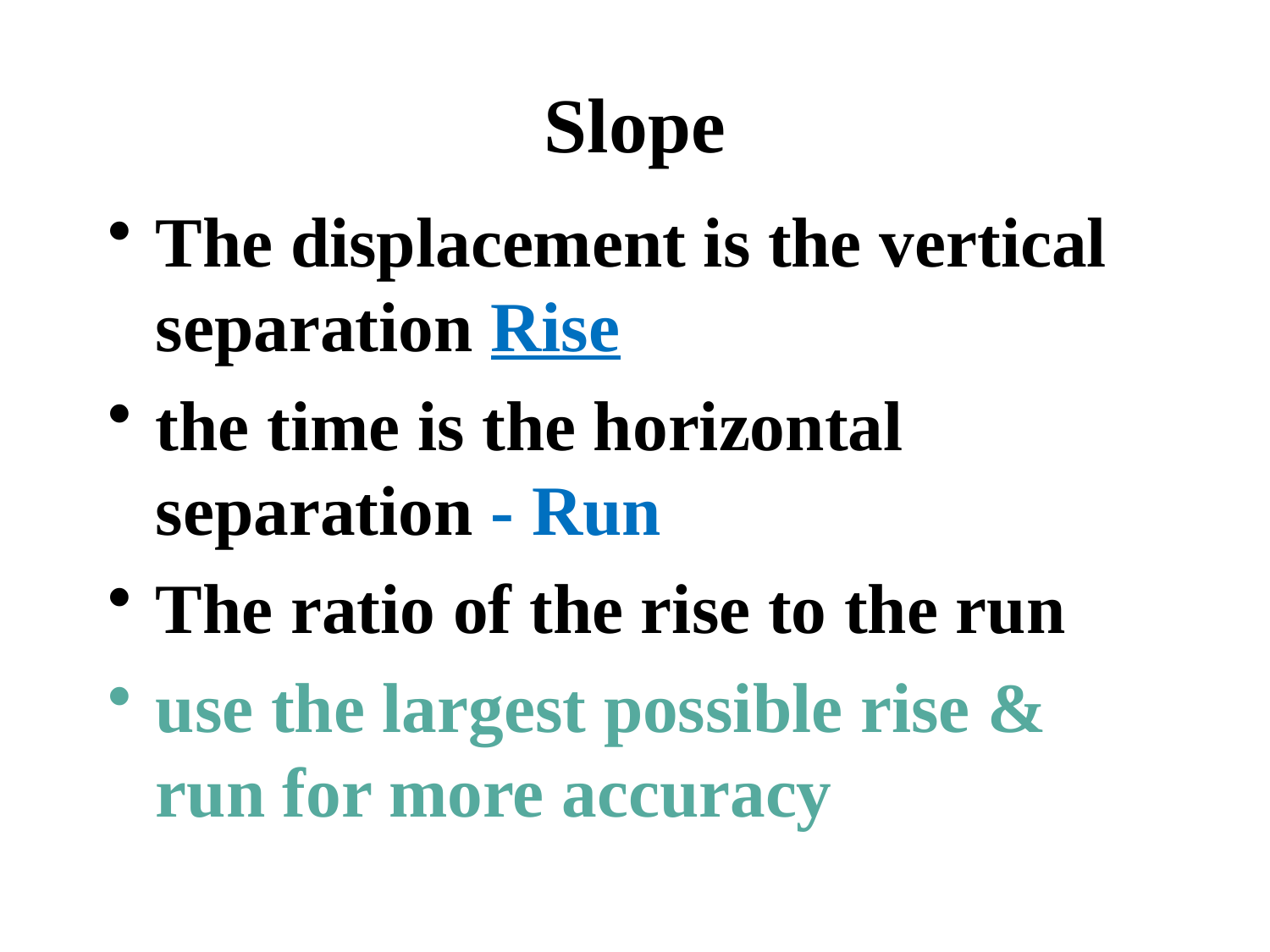

# Slope
The displacement is the vertical separation Rise
the time is the horizontal separation - Run
The ratio of the rise to the run
use the largest possible rise & run for more accuracy